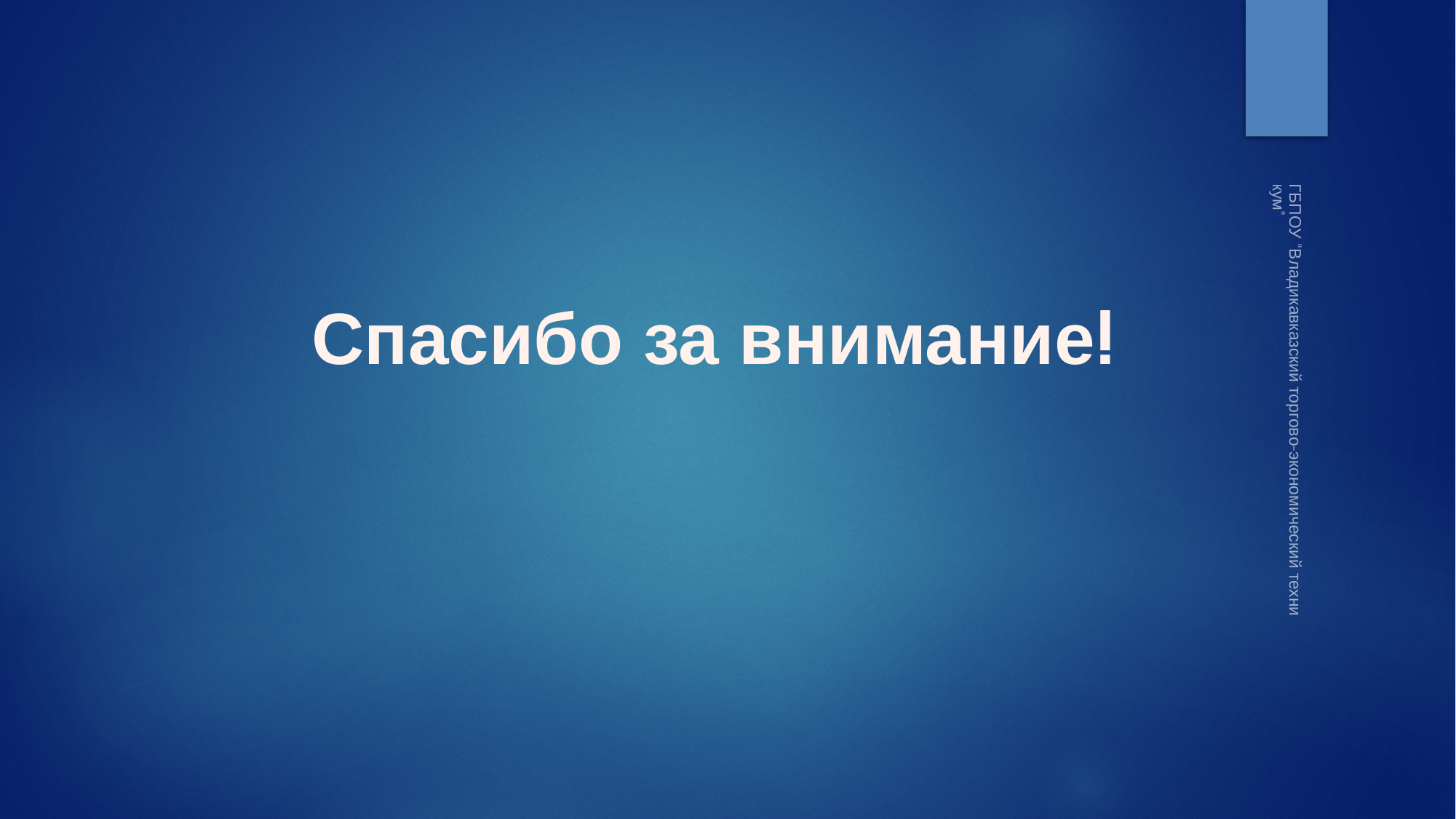

Спасибо за внимание!
ГБПОУ "Владикавказский торгово-экономический техникум"